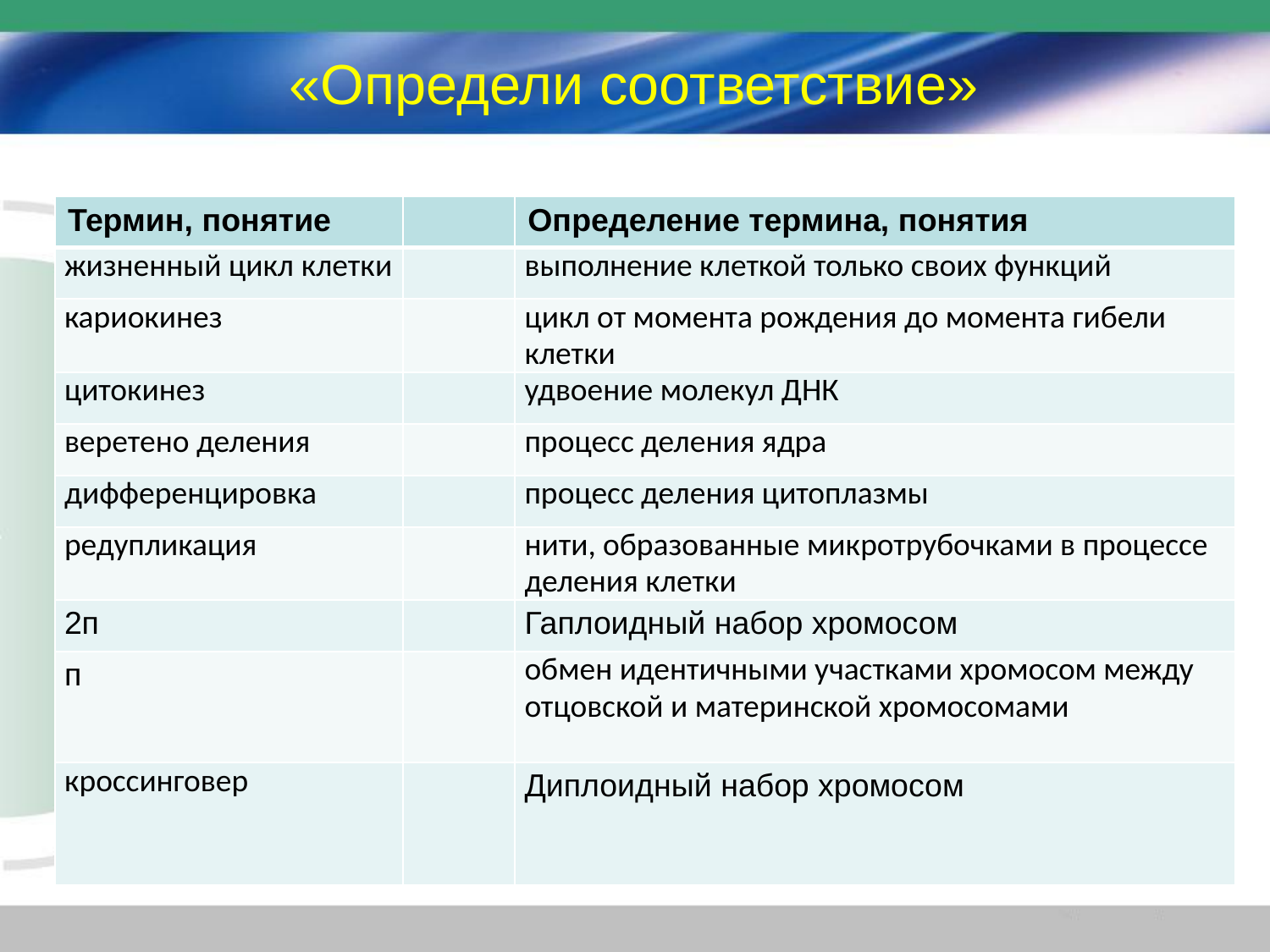

# «Определи соответствие»

| Термин, понятие |  | Определение термина, понятия |
| --- | --- | --- |
| жизненный цикл клетки |  | выполнение клеткой только своих функций |
| кариокинез |  | цикл от момента рождения до момента гибели клетки |
| цитокинез |  | удвоение молекул ДНК |
| веретено деления |  | процесс деления ядра |
| дифференцировка |  | процесс деления цитоплазмы |
| редупликация |  | нити, образованные микротрубочками в процессе деления клетки |
| 2п |  | Гаплоидный набор хромосом |
| п |  | обмен идентичными участками хромосом между отцовской и материнской хромосомами |
| кроссинговер |  | Диплоидный набор хромосом |